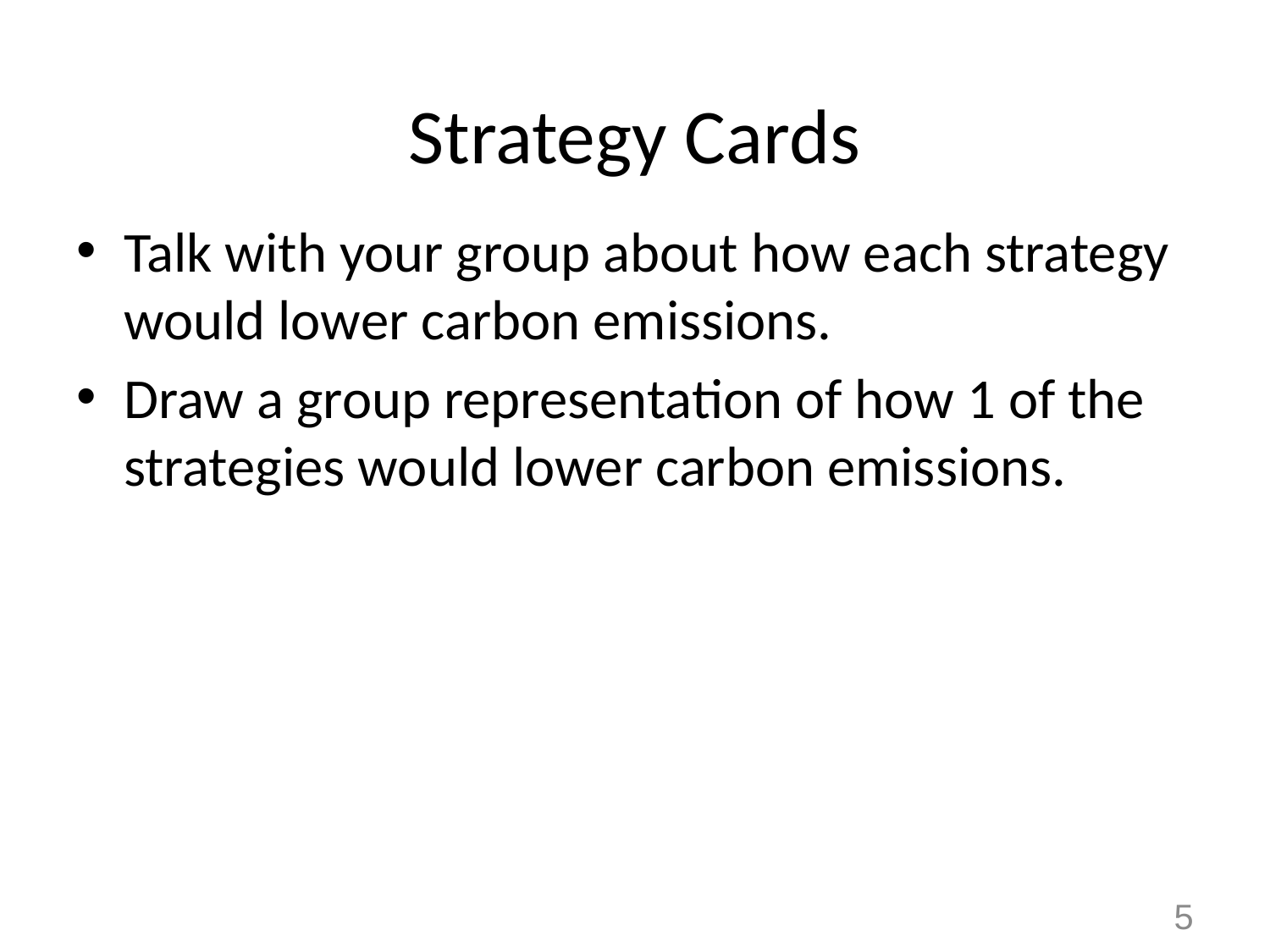

# Strategy Cards
Talk with your group about how each strategy would lower carbon emissions.
Draw a group representation of how 1 of the strategies would lower carbon emissions.
5